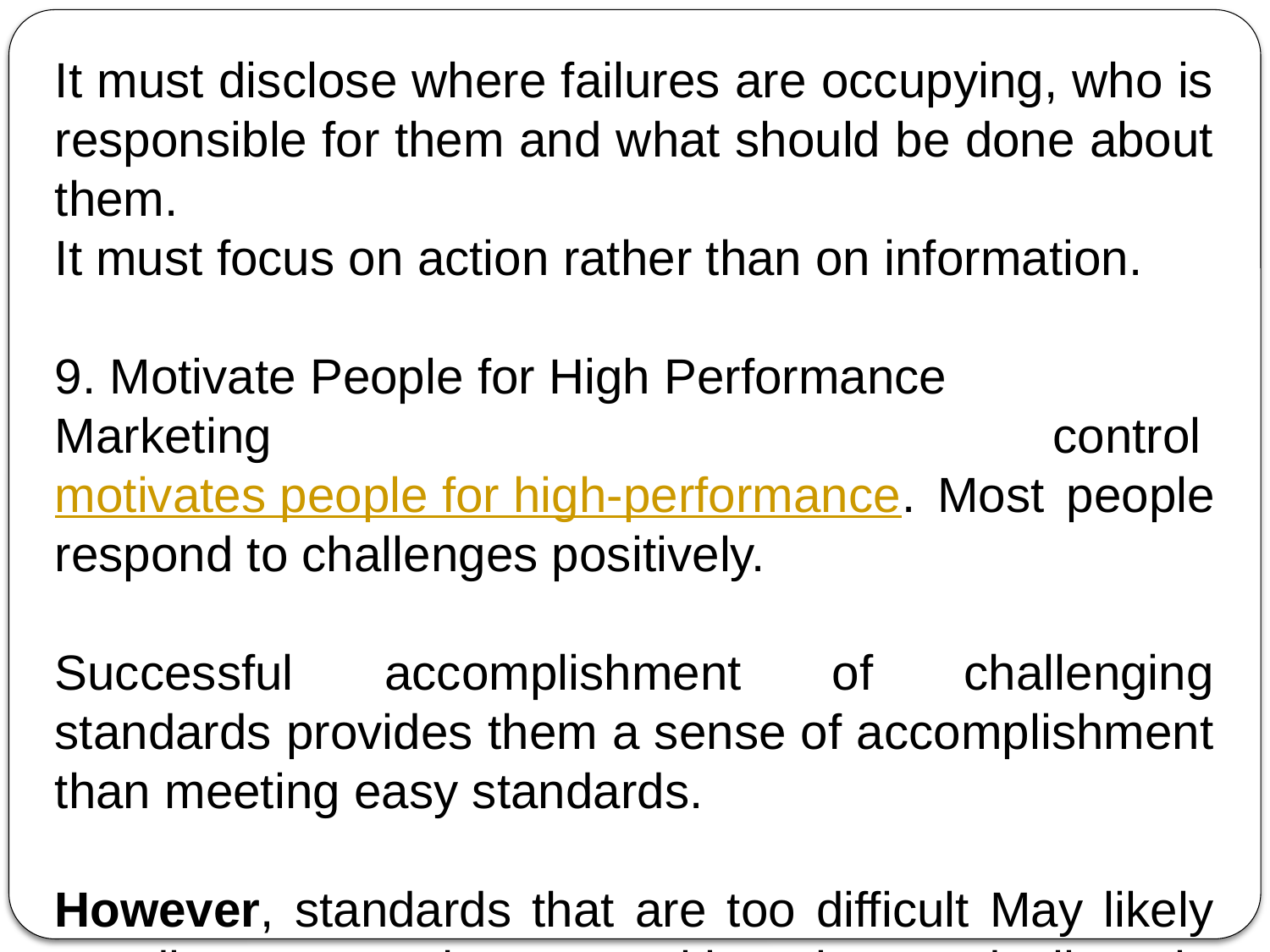

It must disclose where failures are occupying, who is responsible for them and what should be done about them.
It must focus on action rather than on information.

9. Motivate People for High Performance
Marketing control motivates people for high-performance. Most people respond to challenges positively.

Successful accomplishment of challenging standards provides them a sense of accomplishment than meeting easy standards.

However, standards that are too difficult May likely to discourage them resulting in a decline in performance.